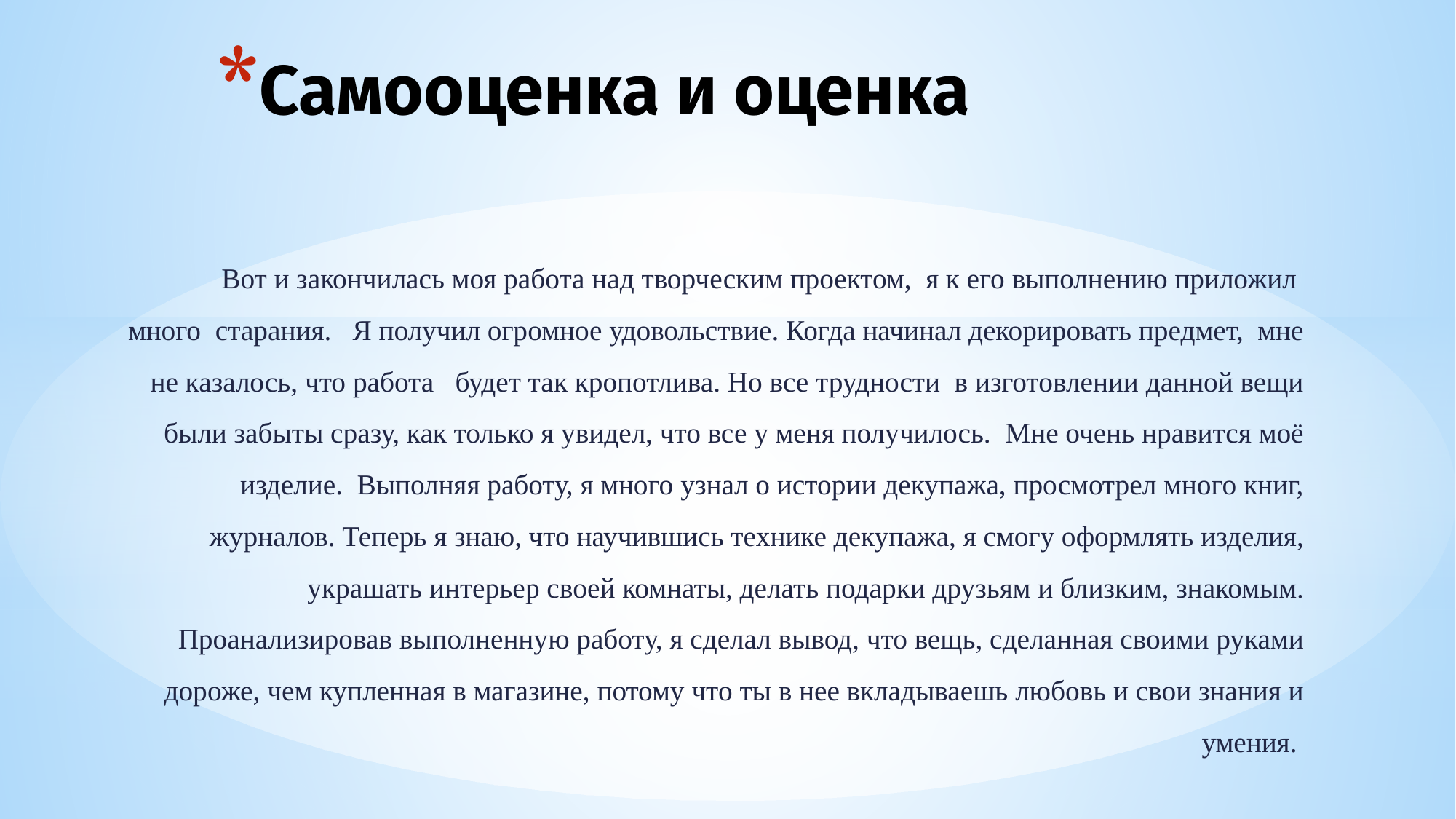

# Самооценка и оценка
Вот и закончилась моя работа над творческим проектом,  я к его выполнению приложил  много  старания.   Я получил огромное удовольствие. Когда начинал декорировать предмет,  мне не казалось, что работа   будет так кропотлива. Но все трудности  в изготовлении данной вещи были забыты сразу, как только я увидел, что все у меня получилось.  Мне очень нравится моё изделие.  Выполняя работу, я много узнал о истории декупажа, просмотрел много книг, журналов. Теперь я знаю, что научившись технике декупажа, я смогу оформлять изделия, украшать интерьер своей комнаты, делать подарки друзьям и близким, знакомым. Проанализировав выполненную работу, я сделал вывод, что вещь, сделанная своими руками дороже, чем купленная в магазине, потому что ты в нее вкладываешь любовь и свои знания и умения.